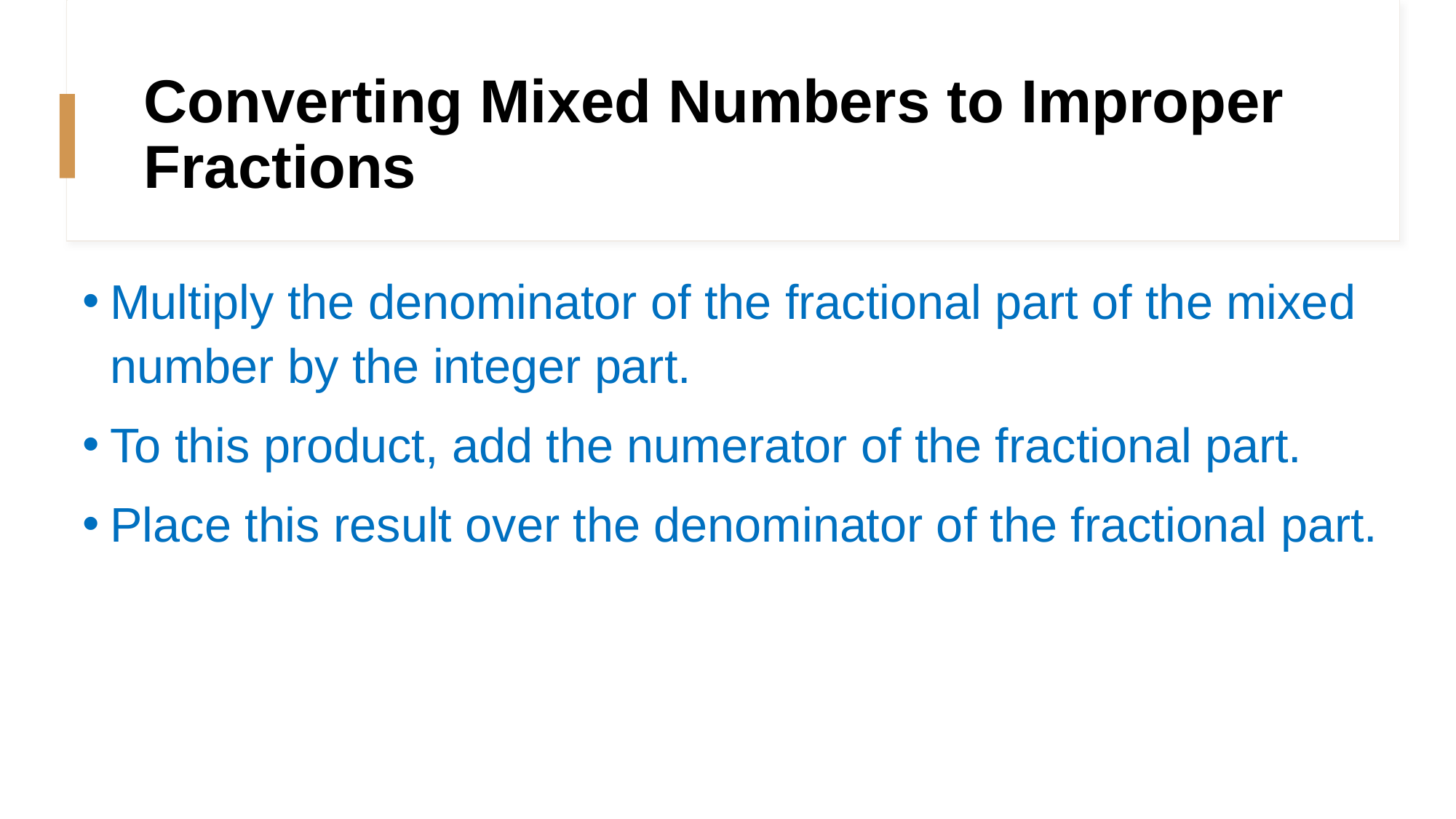

# Converting Mixed Numbers to Improper Fractions
Multiply the denominator of the fractional part of the mixed number by the integer part.
To this product, add the numerator of the fractional part.
Place this result over the denominator of the fractional part.